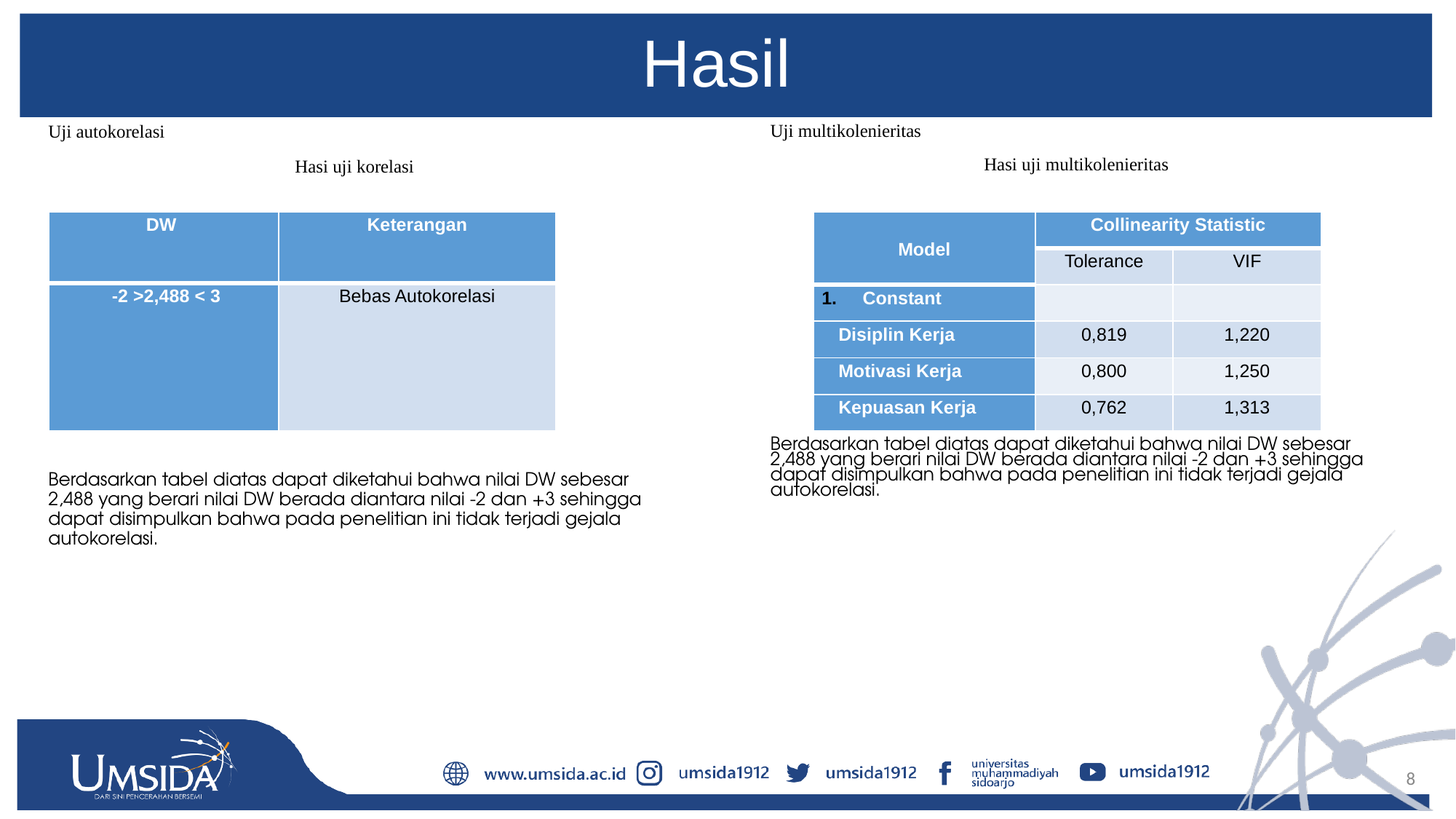

# Hasil
Uji autokorelasi
Hasi uji korelasi

Berdasarkan tabel diatas dapat diketahui bahwa nilai DW sebesar 2,488 yang berari nilai DW berada diantara nilai -2 dan +3 sehingga dapat disimpulkan bahwa pada penelitian ini tidak terjadi gejala autokorelasi.

Uji multikolenieritas
Hasi uji multikolenieritas

Berdasarkan tabel diatas dapat diketahui bahwa nilai DW sebesar 2,488 yang berari nilai DW berada diantara nilai -2 dan +3 sehingga dapat disimpulkan bahwa pada penelitian ini tidak terjadi gejala autokorelasi.

| DW | Keterangan |
| --- | --- |
| -2 >2,488 < 3 | Bebas Autokorelasi |
| Model | Collinearity Statistic |  |
| --- | --- | --- |
|  | Tolerance | VIF |
| Constant |  |  |
| Disiplin Kerja | 0,819 | 1,220 |
| Motivasi Kerja | 0,800 | 1,250 |
| Kepuasan Kerja | 0,762 | 1,313 |